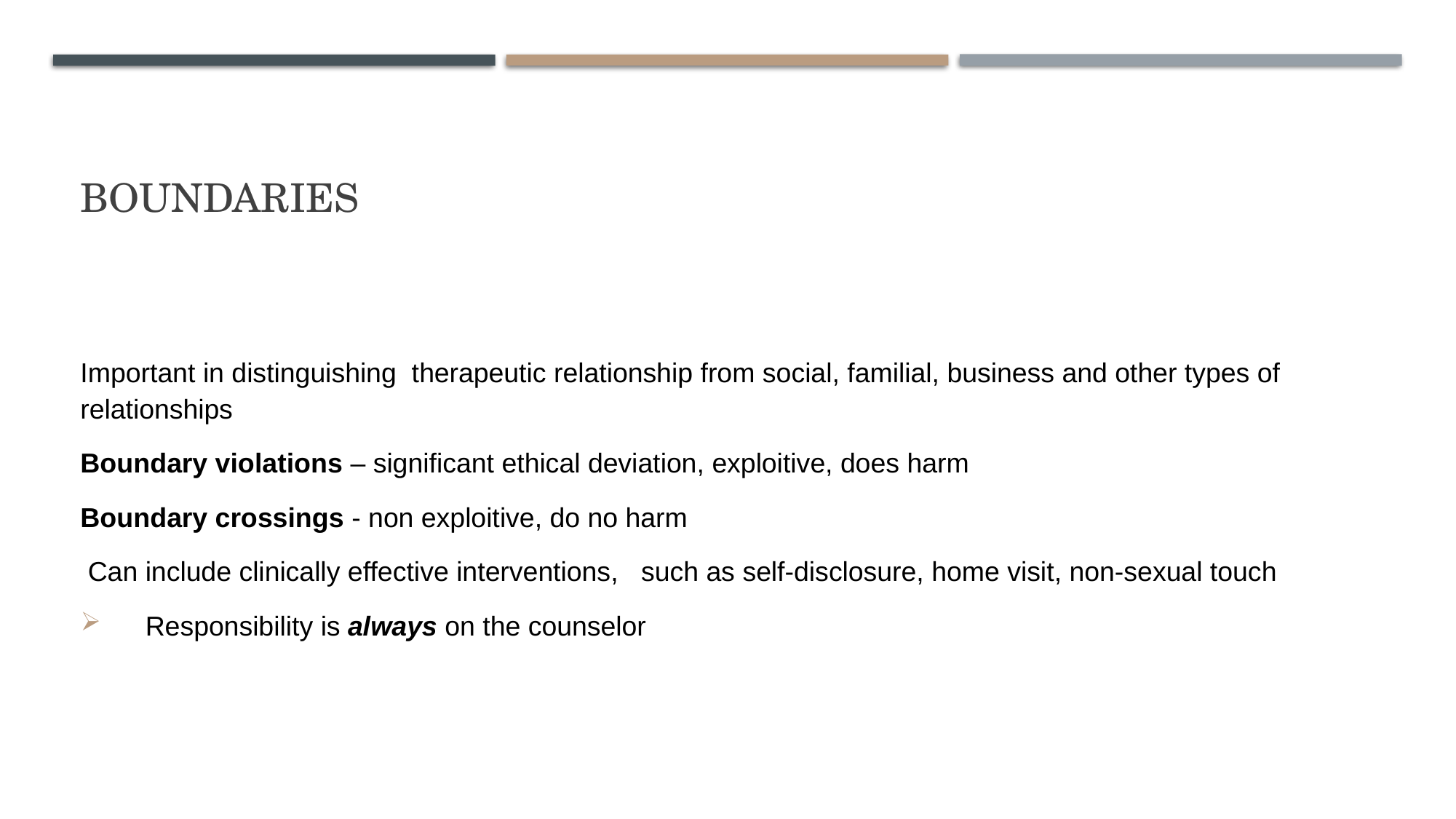

# Boundaries
Important in distinguishing  therapeutic relationship from social, familial, business and other types of relationships
Boundary violations – significant ethical deviation, exploitive, does harm
Boundary crossings - non exploitive, do no harm
 Can include clinically effective interventions,   such as self-disclosure, home visit, non-sexual touch
    Responsibility is always on the counselor